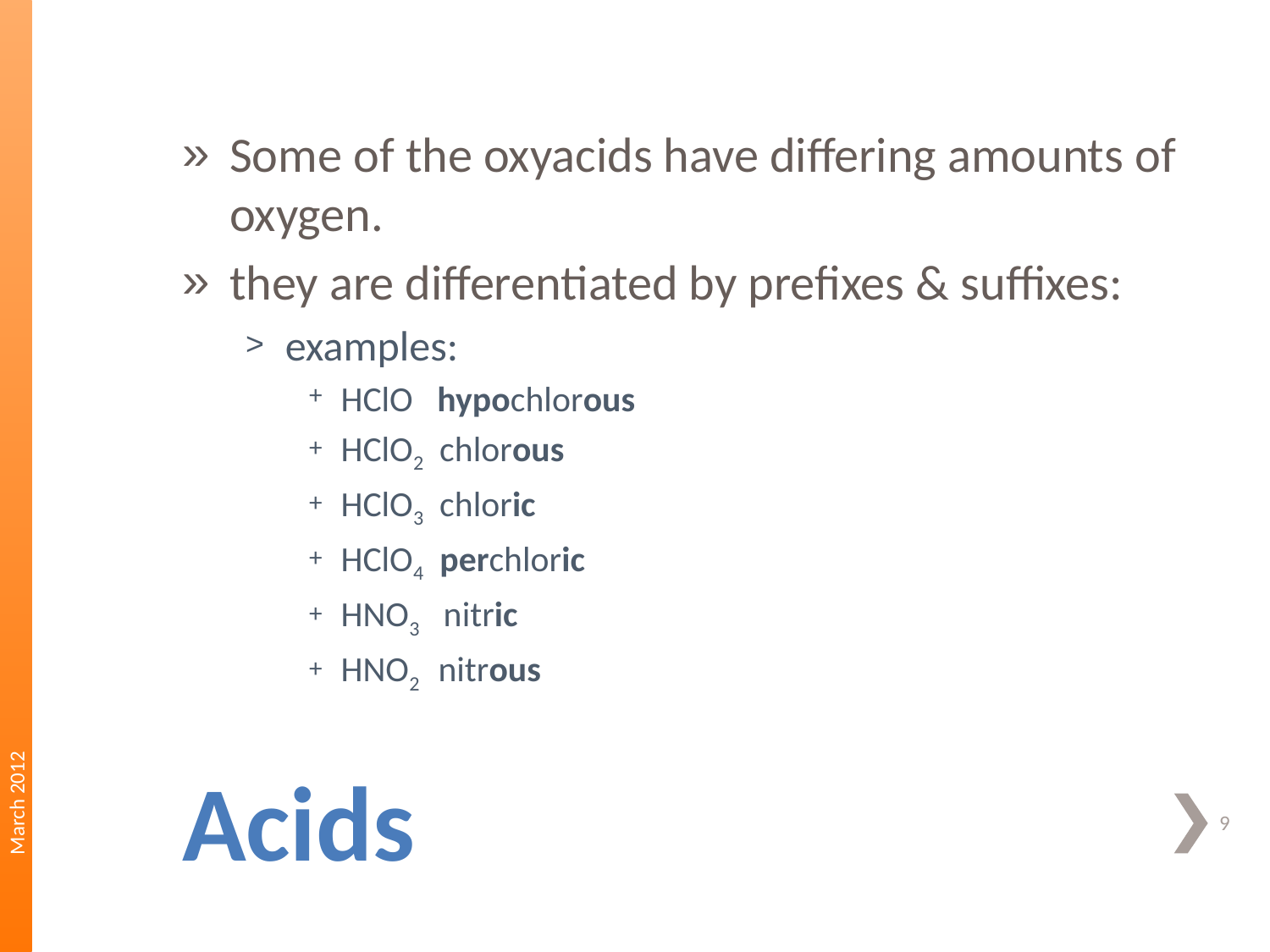

Some of the oxyacids have differing amounts of oxygen.
they are differentiated by prefixes & suffixes:
examples:
HClO   hypochlorous
HClO2  chlorous
HClO3  chloric
HClO4  perchloric
HNO3   nitric
HNO2    nitrous

March 2012
# Acids
9